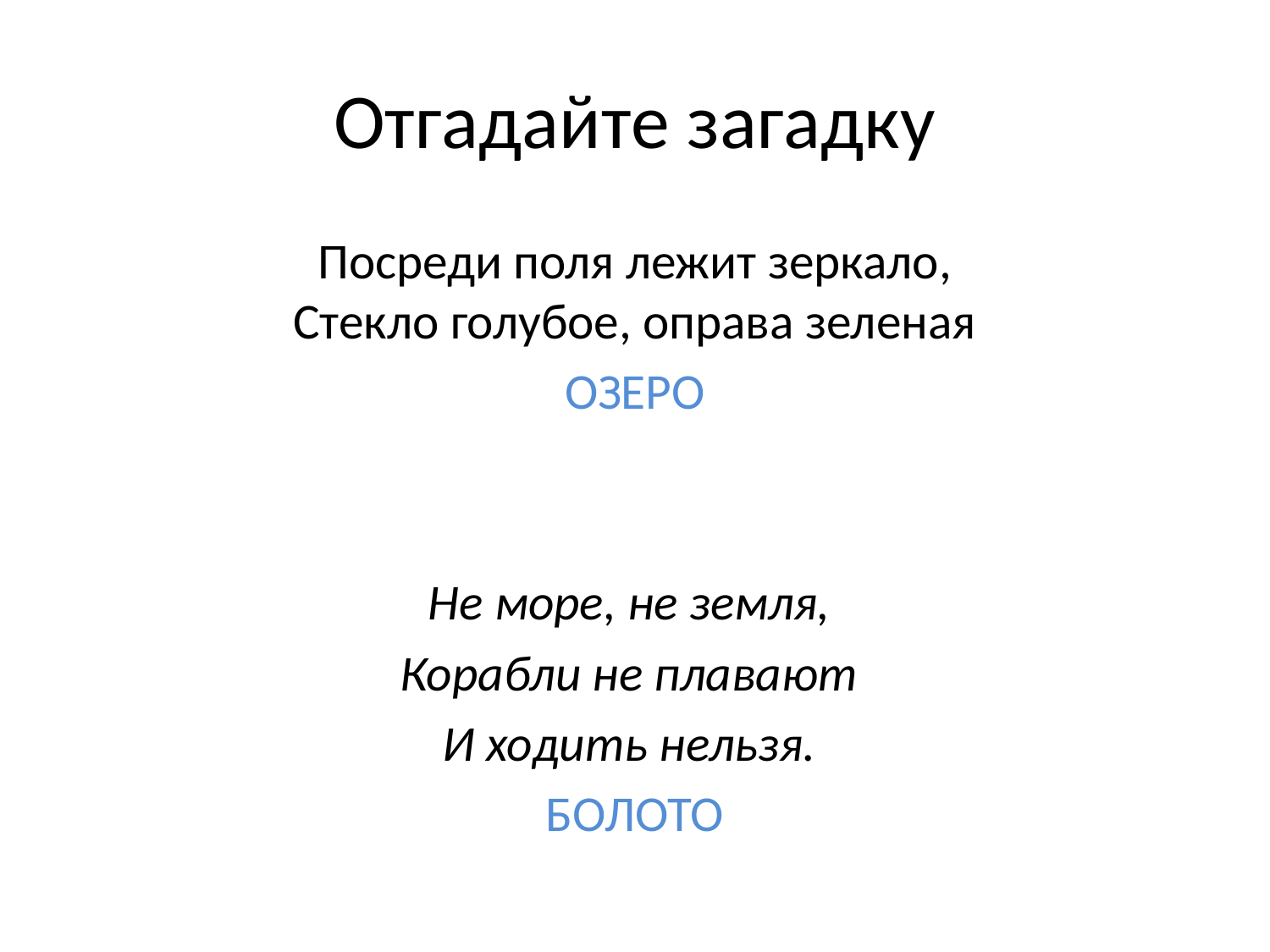

# Отгадайте загадку
Посреди поля лежит зеркало,
Стекло голубое, оправа зеленая
ОЗЕРО

Не море, не земля,
Корабли не плавают
И ходить нельзя.
БОЛОТО